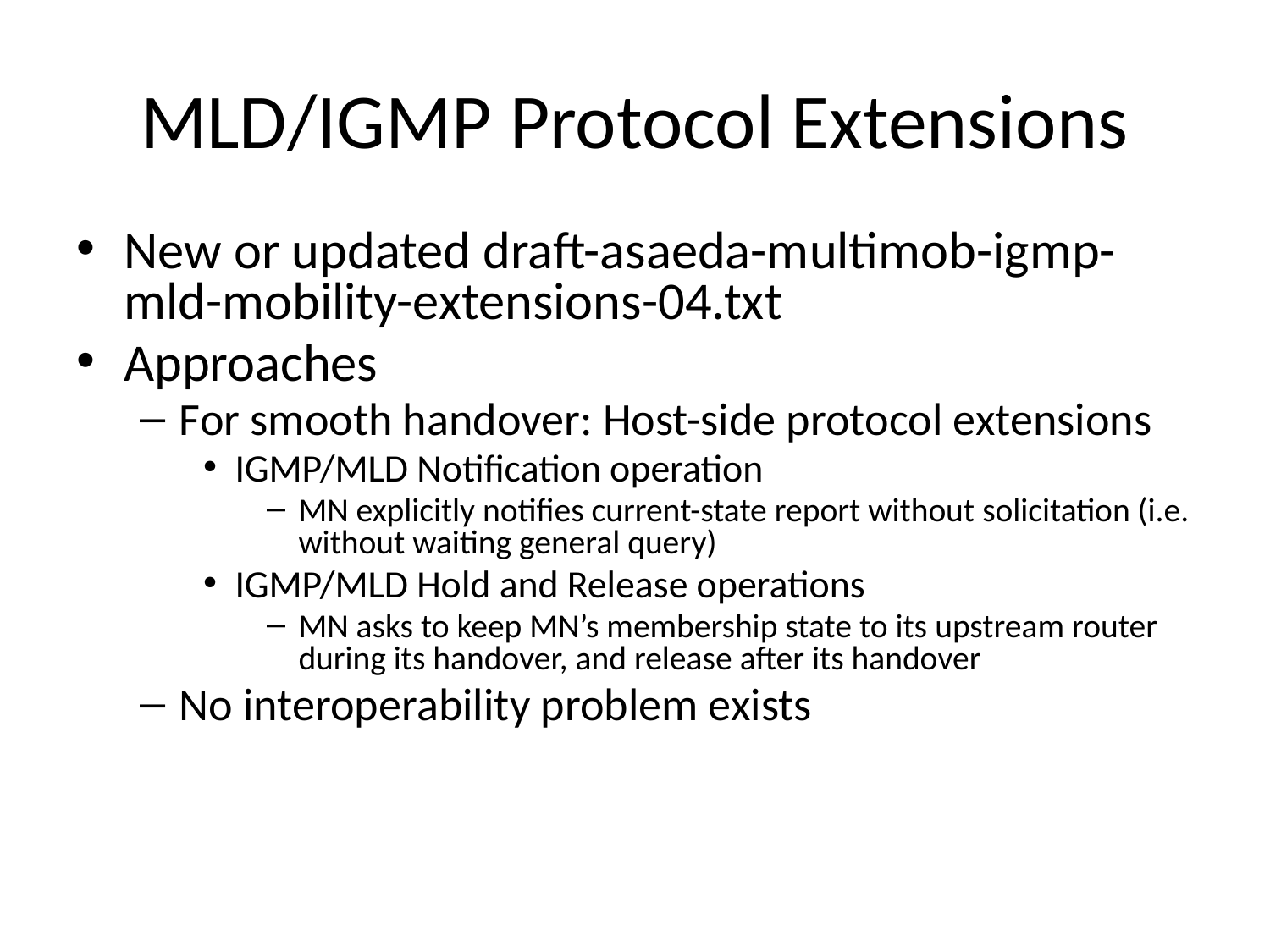

# MLD/IGMP Protocol Extensions
New or updated draft-asaeda-multimob-igmp-mld-mobility-extensions-04.txt
Approaches
For smooth handover: Host-side protocol extensions
IGMP/MLD Notification operation
MN explicitly notifies current-state report without solicitation (i.e. without waiting general query)
IGMP/MLD Hold and Release operations
MN asks to keep MN’s membership state to its upstream router during its handover, and release after its handover
No interoperability problem exists